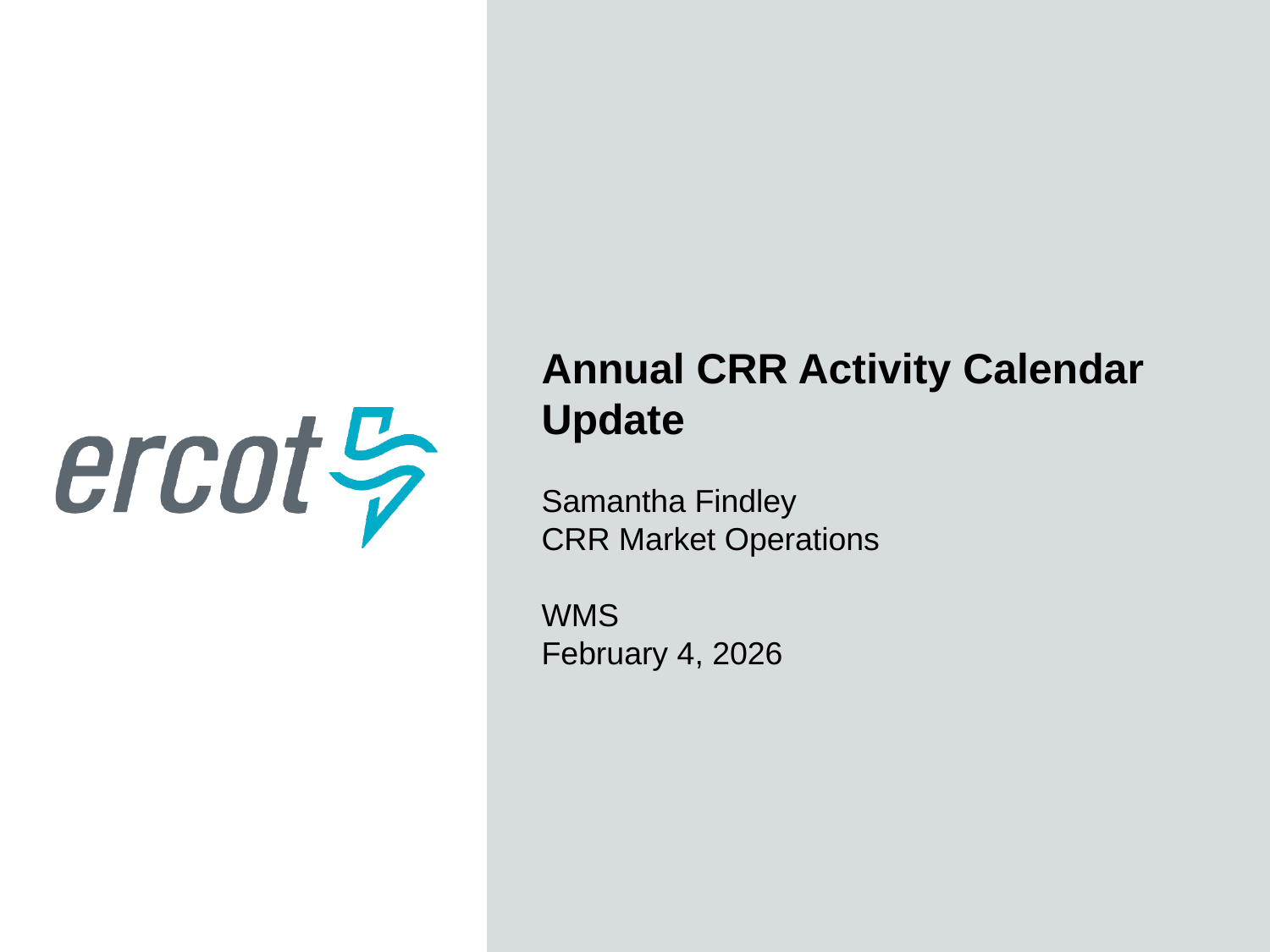

Annual CRR Activity Calendar Update

Samantha Findley
CRR Market Operations

WMS
February 4, 2026